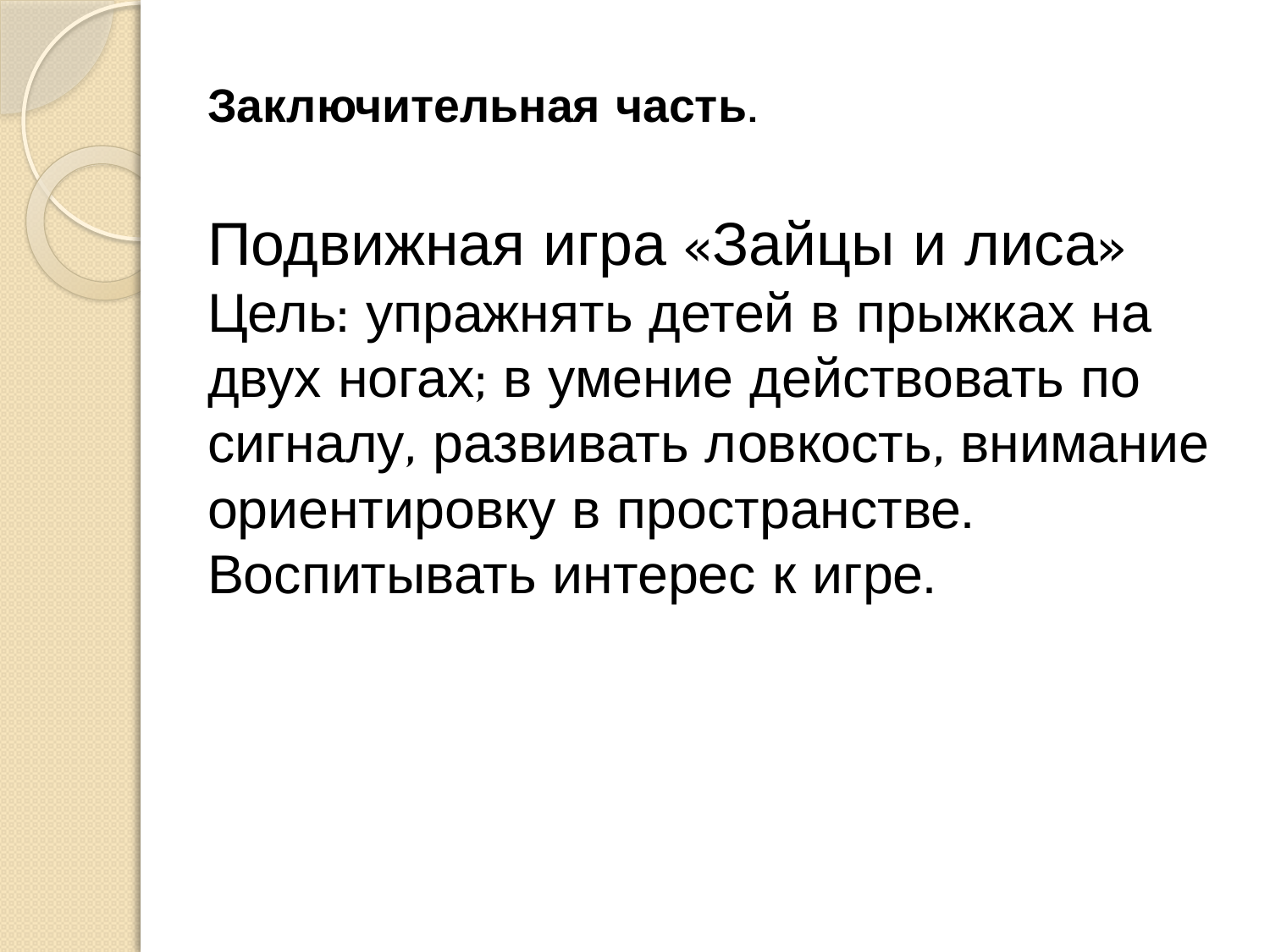

# Заключительная часть. Подвижная игра «Зайцы и лиса» Цель: упражнять детей в прыжках на двух ногах; в умение действовать по сигналу, развивать ловкость, внимание ориентировку в пространстве. Воспитывать интерес к игре.